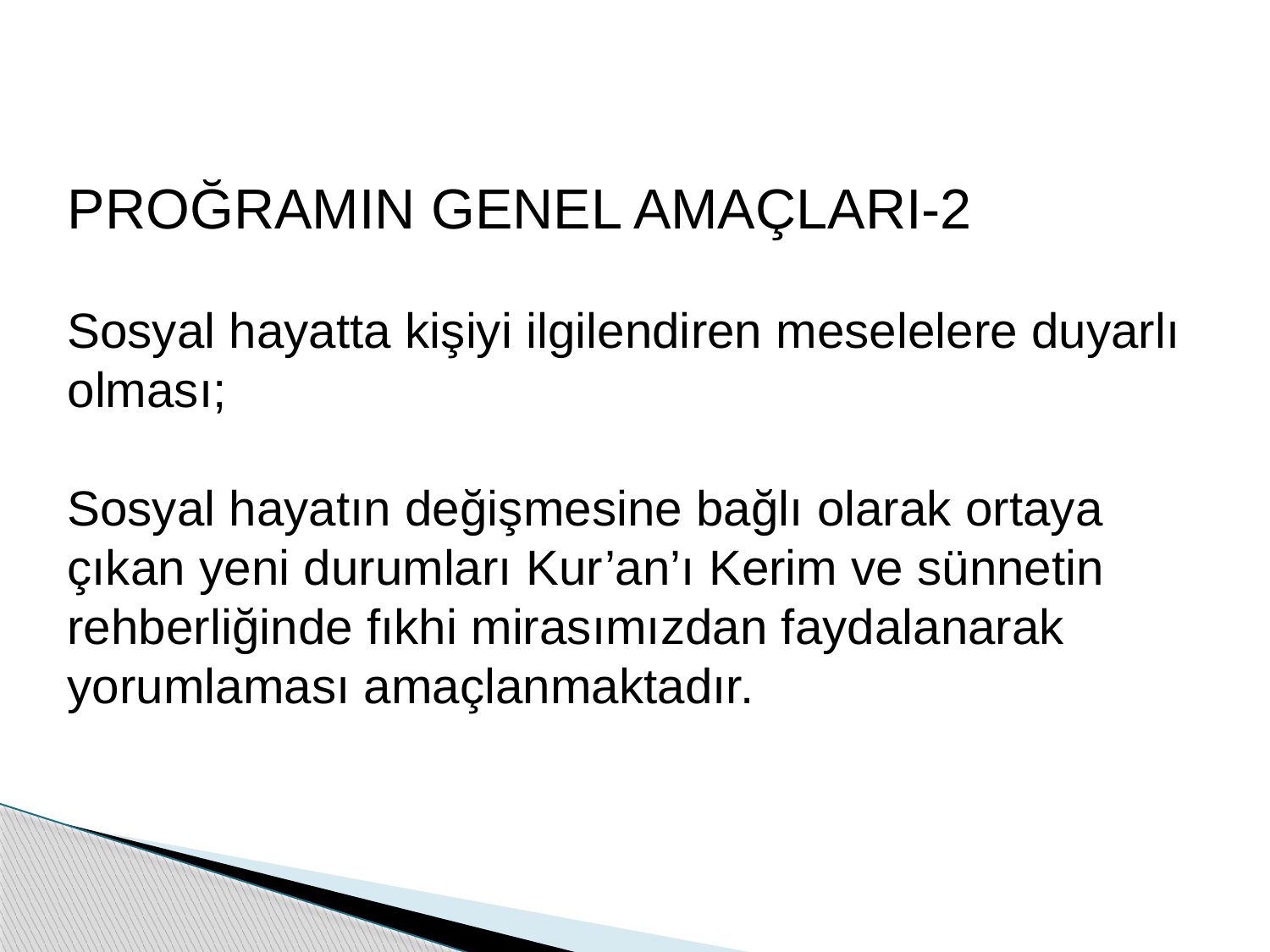

PROĞRAMIN GENEL AMAÇLARI-2

Sosyal hayatta kişiyi ilgilendiren meselelere duyarlı olması;

Sosyal hayatın değişmesine bağlı olarak ortaya çıkan yeni durumları Kur’an’ı Kerim ve sünnetin rehberliğinde fıkhi mirasımızdan faydalanarak yorumlaması amaçlanmaktadır.